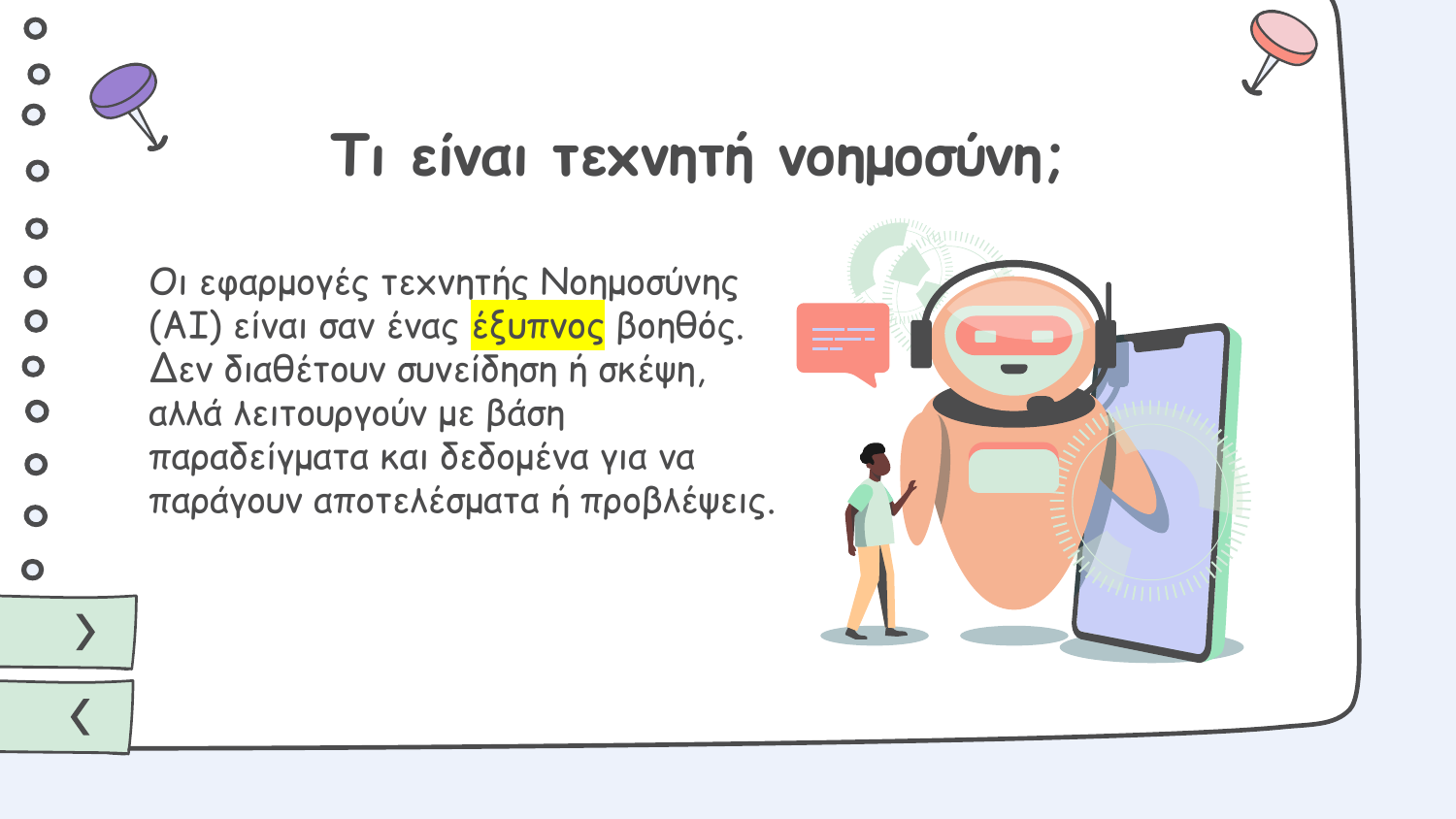

# Τι είναι τεχνητή νοημοσύνη;

Oι εφαρμογές τεχνητής Νοημοσύνης (AI) είναι σαν ένας έξυπνος βοηθός. Δεν διαθέτουν συνείδηση ή σκέψη, αλλά λειτουργούν με βάση παραδείγματα και δεδομένα για να παράγουν αποτελέσματα ή προβλέψεις.